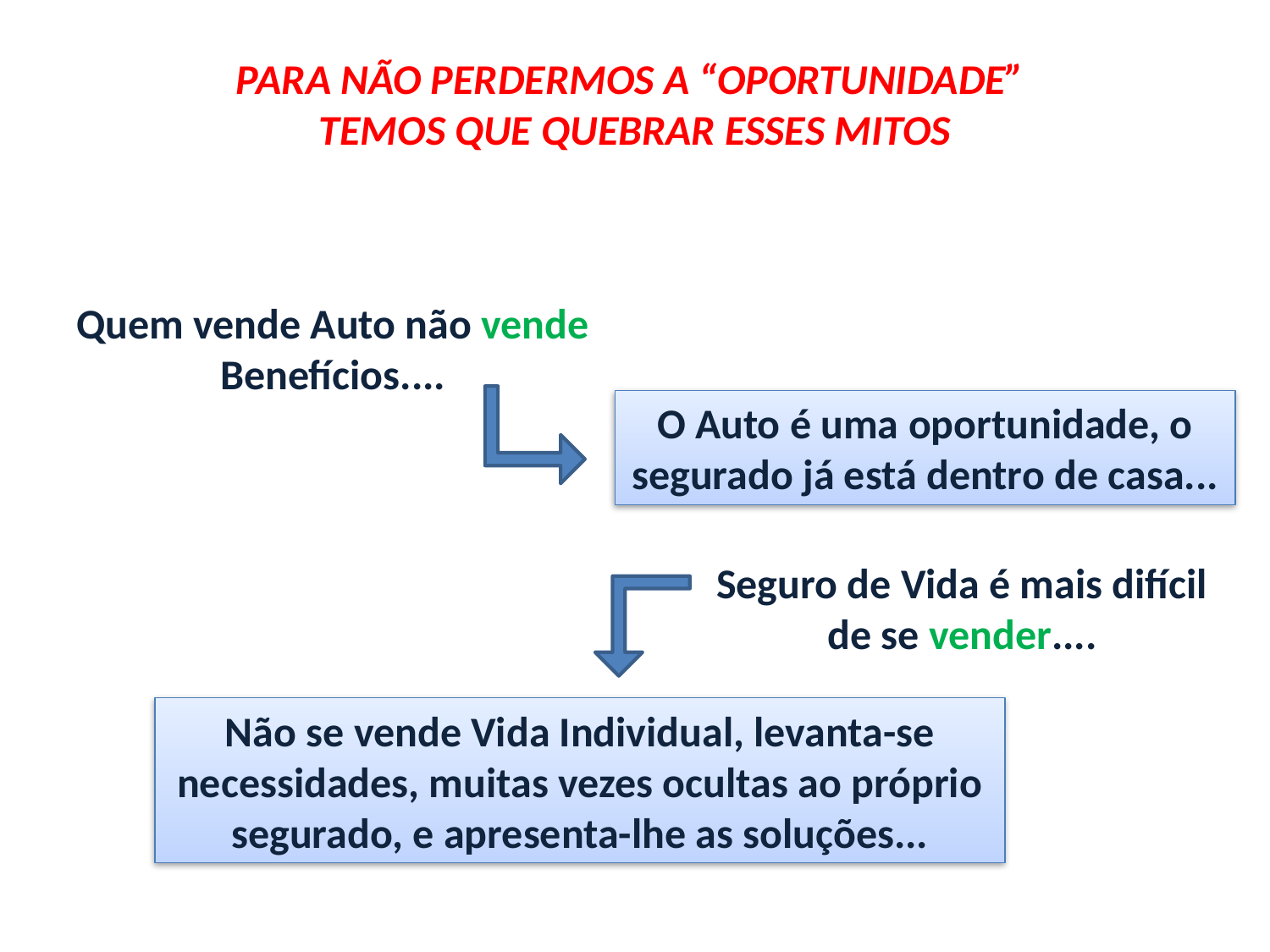

PARA NÃO PERDERMOS A “OPORTUNIDADE”
TEMOS QUE QUEBRAR ESSES MITOS
Quem vende Auto não vende Benefícios....

O Auto é uma oportunidade, o segurado já está dentro de casa...
Seguro de Vida é mais difícil de se vender....

Não se vende Vida Individual, levanta-se necessidades, muitas vezes ocultas ao próprio segurado, e apresenta-lhe as soluções...